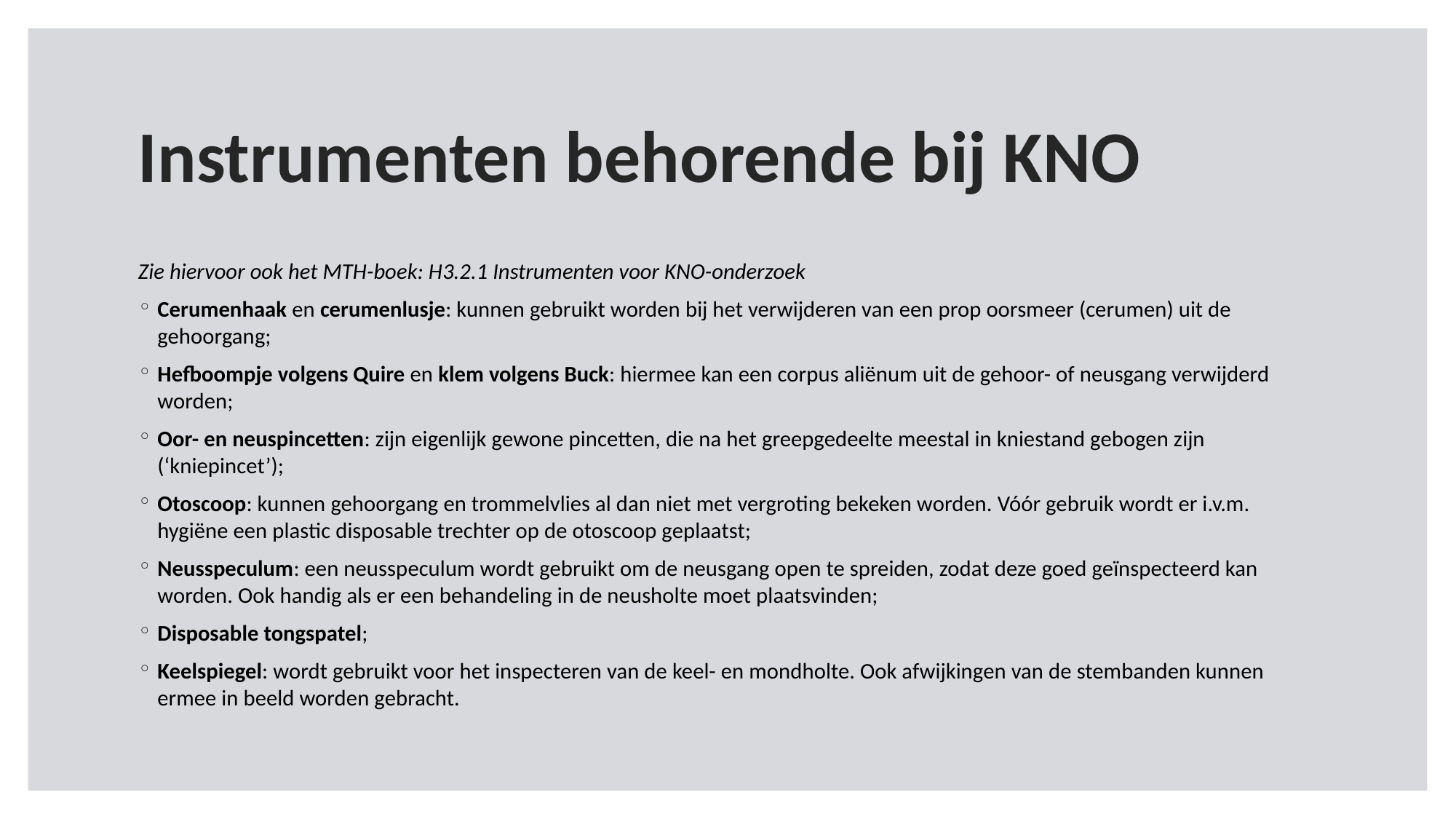

# Instrumenten behorende bij KNO
Zie hiervoor ook het MTH-boek: H3.2.1 Instrumenten voor KNO-onderzoek
Cerumenhaak en cerumenlusje: kunnen gebruikt worden bij het verwijderen van een prop oorsmeer (cerumen) uit de gehoorgang;
Hefboompje volgens Quire en klem volgens Buck: hiermee kan een corpus aliënum uit de gehoor- of neusgang verwijderd worden;
Oor- en neuspincetten: zijn eigenlijk gewone pincetten, die na het greepgedeelte meestal in kniestand gebogen zijn (‘kniepincet’);
Otoscoop: kunnen gehoorgang en trommelvlies al dan niet met vergroting bekeken worden. Vóór gebruik wordt er i.v.m. hygiëne een plastic disposable trechter op de otoscoop geplaatst;
Neusspeculum: een neusspeculum wordt gebruikt om de neusgang open te spreiden, zodat deze goed geïnspecteerd kan worden. Ook handig als er een behandeling in de neusholte moet plaatsvinden;
Disposable tongspatel;
Keelspiegel: wordt gebruikt voor het inspecteren van de keel- en mondholte. Ook afwijkingen van de stembanden kunnen ermee in beeld worden gebracht.